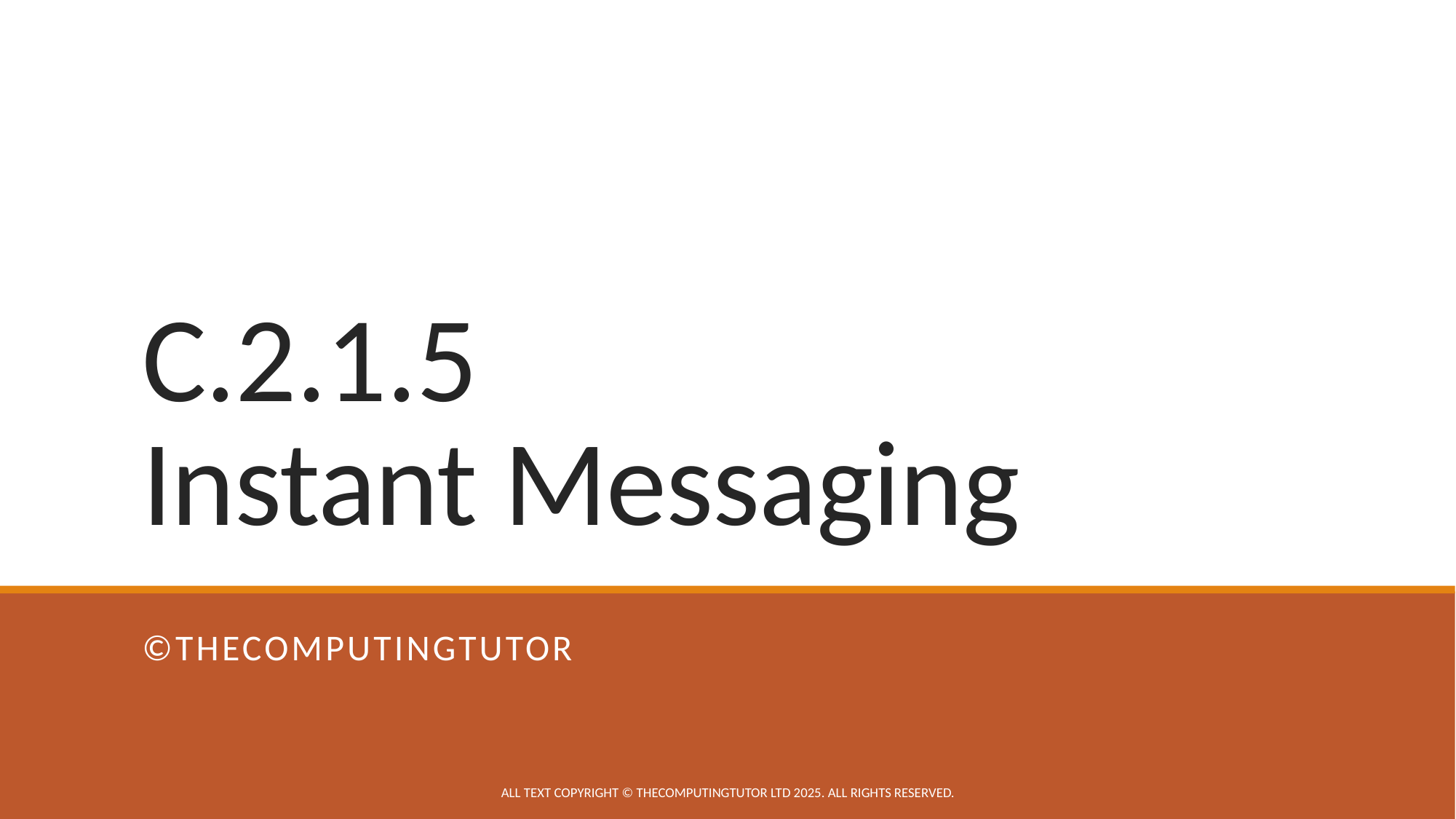

# C.2.1.5 Instant Messaging

©TheComputingTutor

All text copyright © TheComputingTutor Ltd 2025. All rights Reserved.